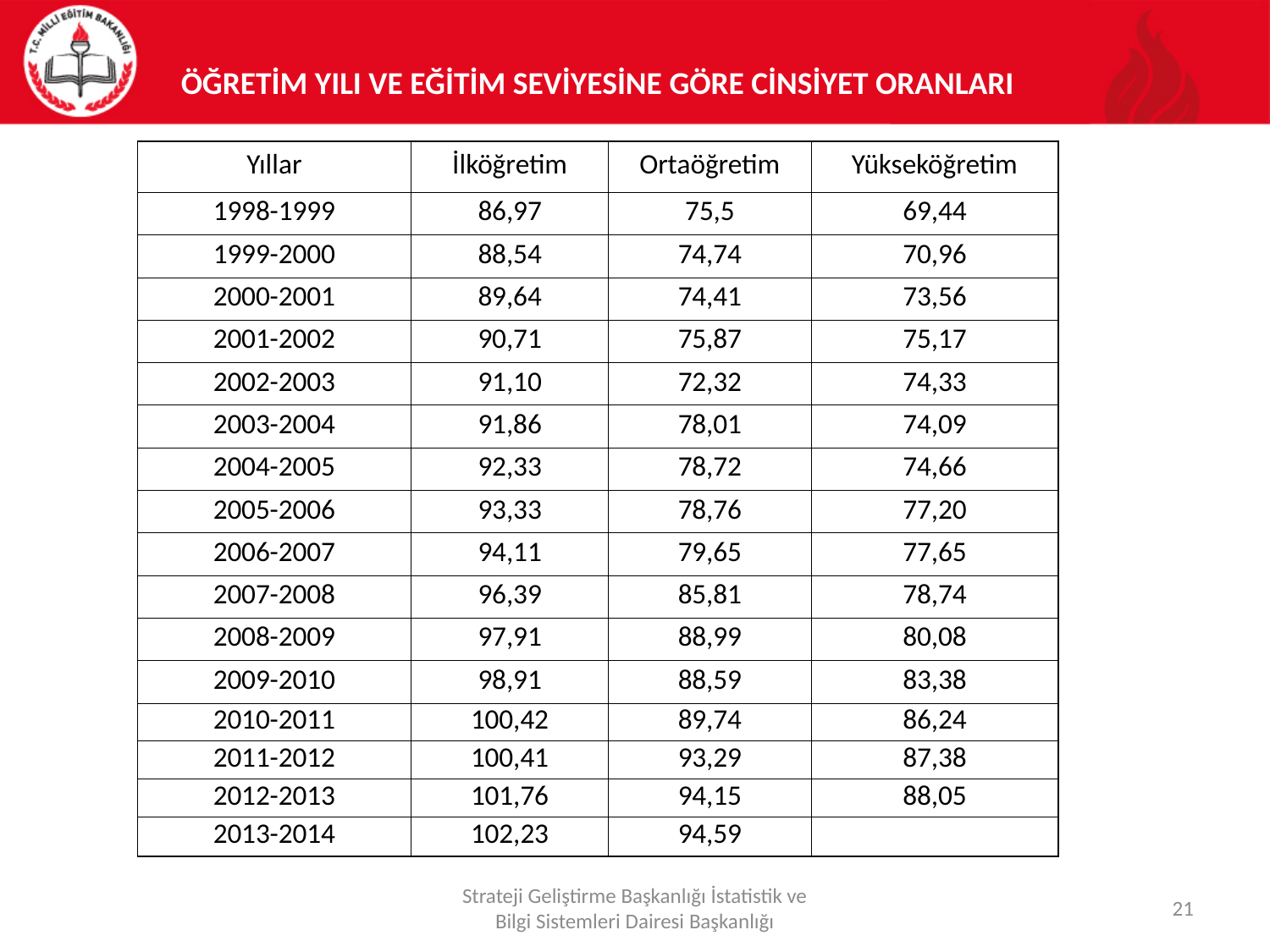

| ÖĞRETİM YILI VE EĞİTİM SEVİYESİNE GÖRE CİNSİYET ORANLARI |  |  |  |
| --- | --- | --- | --- |
| Yıllar | İlköğretim | Ortaöğretim | Yükseköğretim |
| 1998-1999 | 86,97 | 75,5 | 69,44 |
| 1999-2000 | 88,54 | 74,74 | 70,96 |
| 2000-2001 | 89,64 | 74,41 | 73,56 |
| 2001-2002 | 90,71 | 75,87 | 75,17 |
| 2002-2003 | 91,10 | 72,32 | 74,33 |
| 2003-2004 | 91,86 | 78,01 | 74,09 |
| 2004-2005 | 92,33 | 78,72 | 74,66 |
| 2005-2006 | 93,33 | 78,76 | 77,20 |
| 2006-2007 | 94,11 | 79,65 | 77,65 |
| 2007-2008 | 96,39 | 85,81 | 78,74 |
| 2008-2009 | 97,91 | 88,99 | 80,08 |
| 2009-2010 | 98,91 | 88,59 | 83,38 |
| 2010-2011 | 100,42 | 89,74 | 86,24 |
| 2011-2012 | 100,41 | 93,29 | 87,38 |
| 2012-2013 | 101,76 | 94,15 | 88,05 |
| 2013-2014 | 102,23 | 94,59 |  |
Strateji Geliştirme Başkanlığı İstatistik ve Bilgi Sistemleri Dairesi Başkanlığı
21